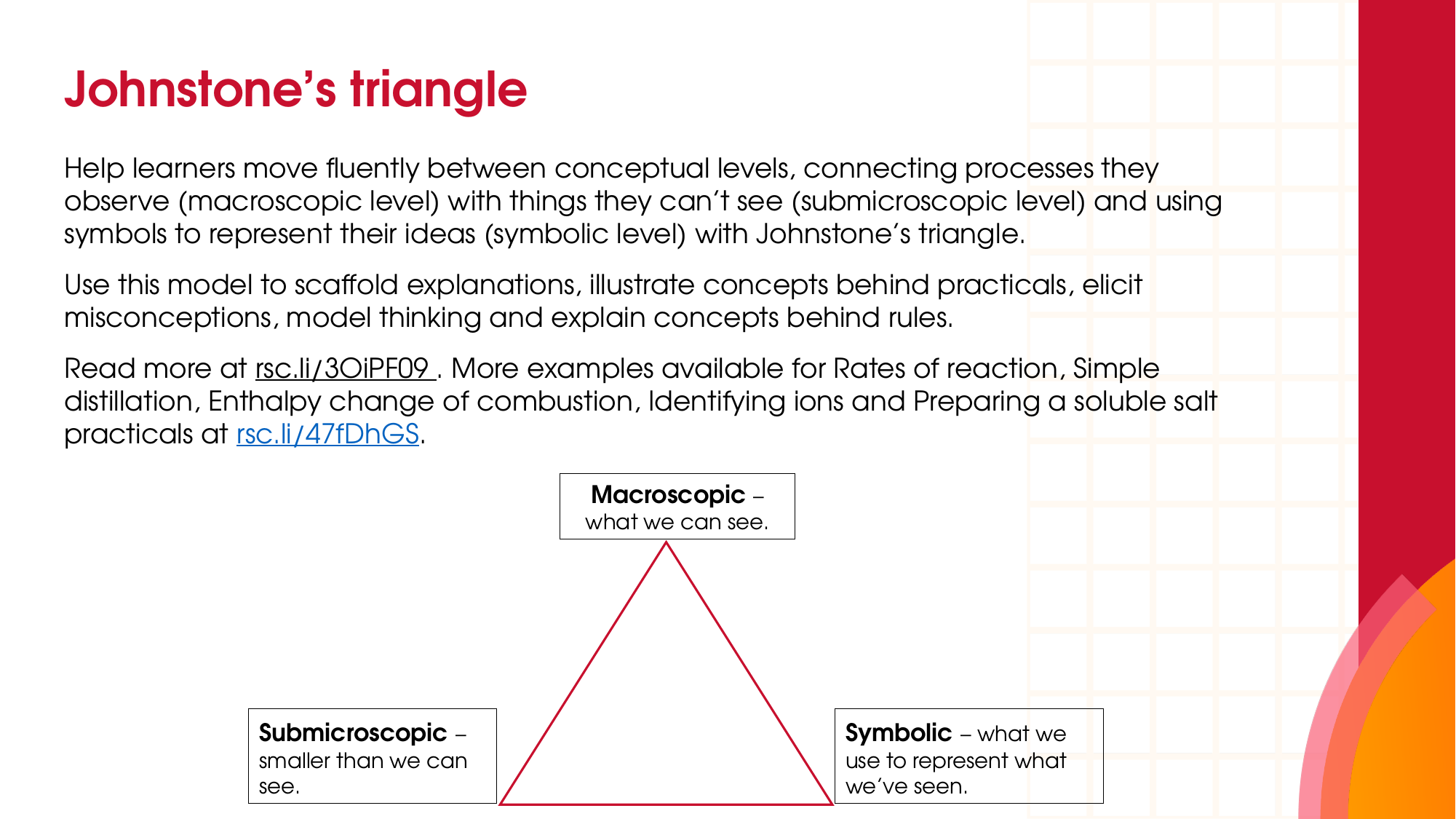

# Johnstone’s triangle
Help learners move fluently between conceptual levels, connecting processes they observe (macroscopic level) with things they can’t see (submicroscopic level) and using symbols to represent their ideas (symbolic level) with Johnstone’s triangle.
Use this model to scaffold explanations, illustrate concepts behind practicals, elicit misconceptions, model thinking and explain concepts behind rules.
Read more at rsc.li/3OiPF09 . More examples available for Rates of reaction, Simple distillation, Enthalpy change of combustion, Identifying ions and Preparing a soluble salt practicals at rsc.li/47fDhGS.
Macroscopic – what we can see.

Submicroscopic –smaller than we can see.
Symbolic – what we use to represent what we’ve seen.